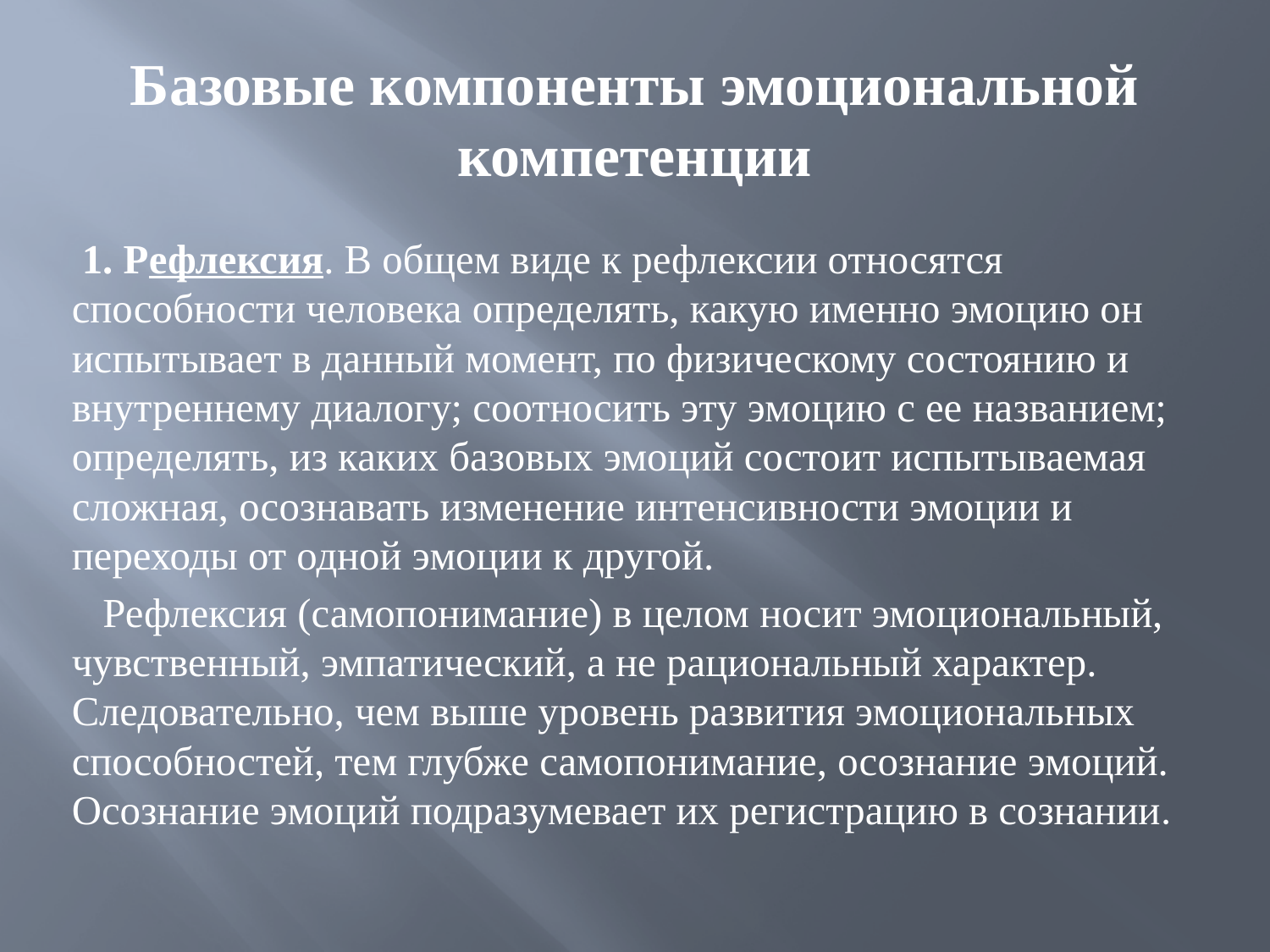

# Базовые компоненты эмоциональной компетенции
 1. Рефлексия. В общем виде к рефлексии относятся способности человека определять, какую именно эмоцию он испытывает в данный момент, по физическому состоянию и внутреннему диалогу; соотносить эту эмоцию с ее названием; определять, из каких базовых эмоций состоит испытываемая сложная, осознавать изменение интенсивности эмоции и переходы от одной эмоции к другой.
   Рефлексия (самопонимание) в целом носит эмоциональный, чувственный, эмпатический, а не рациональный характер. Следовательно, чем выше уровень развития эмоциональных способностей, тем глубже самопонимание, осознание эмоций. Осознание эмоций подразумевает их регистрацию в сознании.